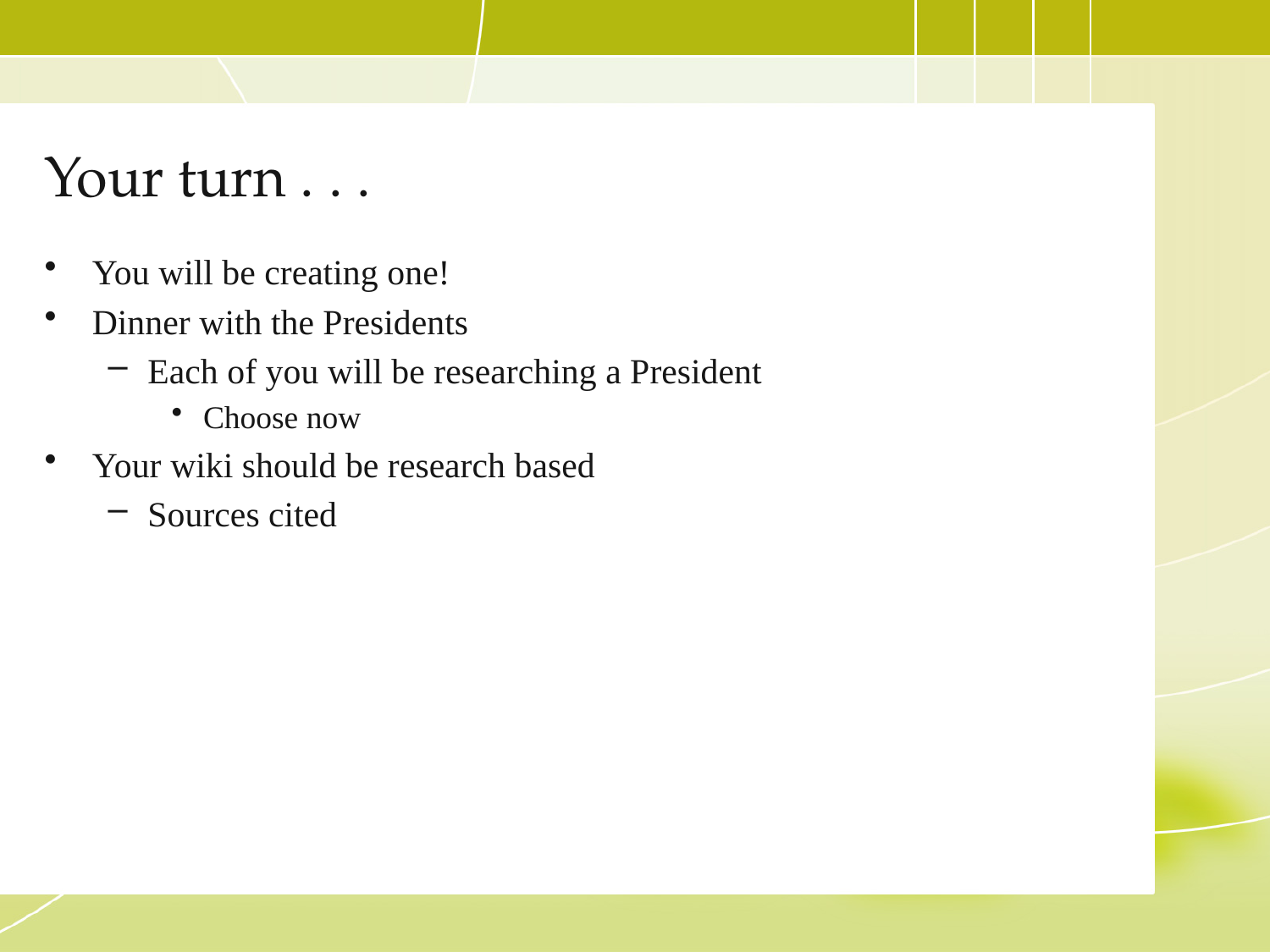

# Your turn . . .
You will be creating one!
Dinner with the Presidents
Each of you will be researching a President
Choose now
Your wiki should be research based
Sources cited